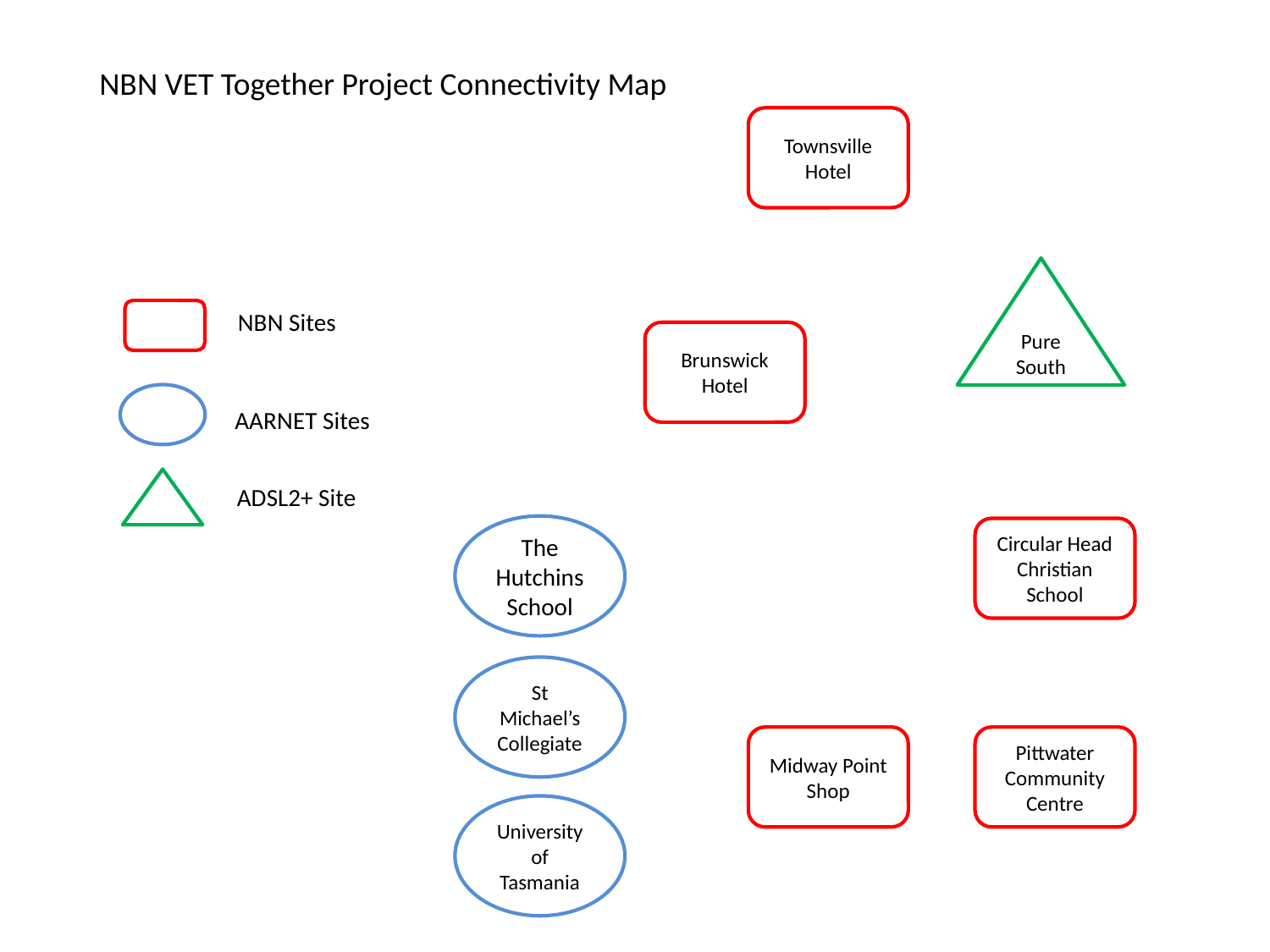

NBN VET Together Project Connectivity Map
Townsville Hotel
Pure South

NBN Sites
Brunswick Hotel

AARNET Sites

ADSL2+ Site
The Hutchins School
Circular Head Christian School
St Michael’s Collegiate
Midway Point
Shop
Pittwater Community Centre
University of Tasmania